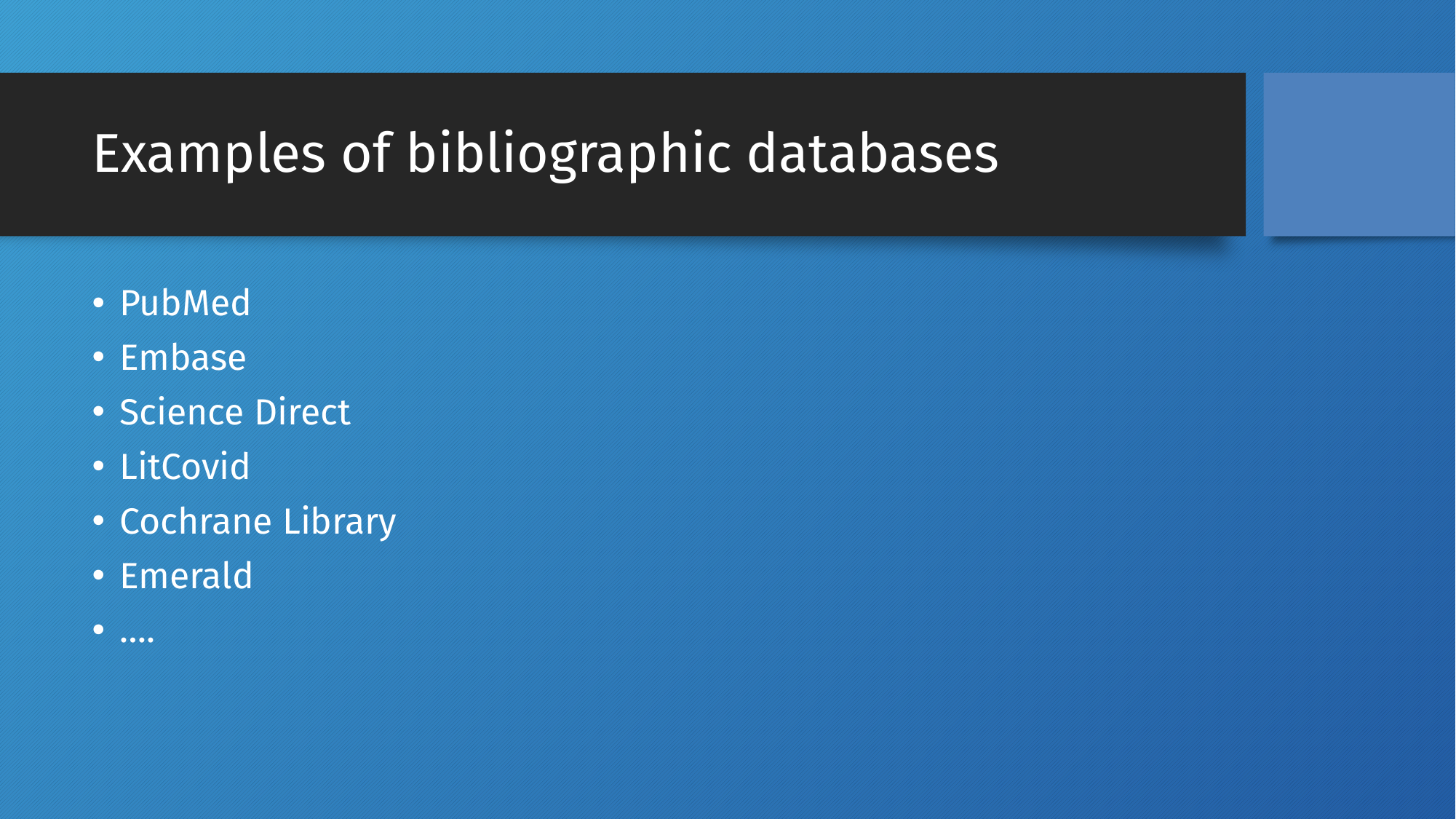

# Examples of bibliographic databases
PubMed
Embase
Science Direct
LitCovid
Cochrane Library
Emerald
….